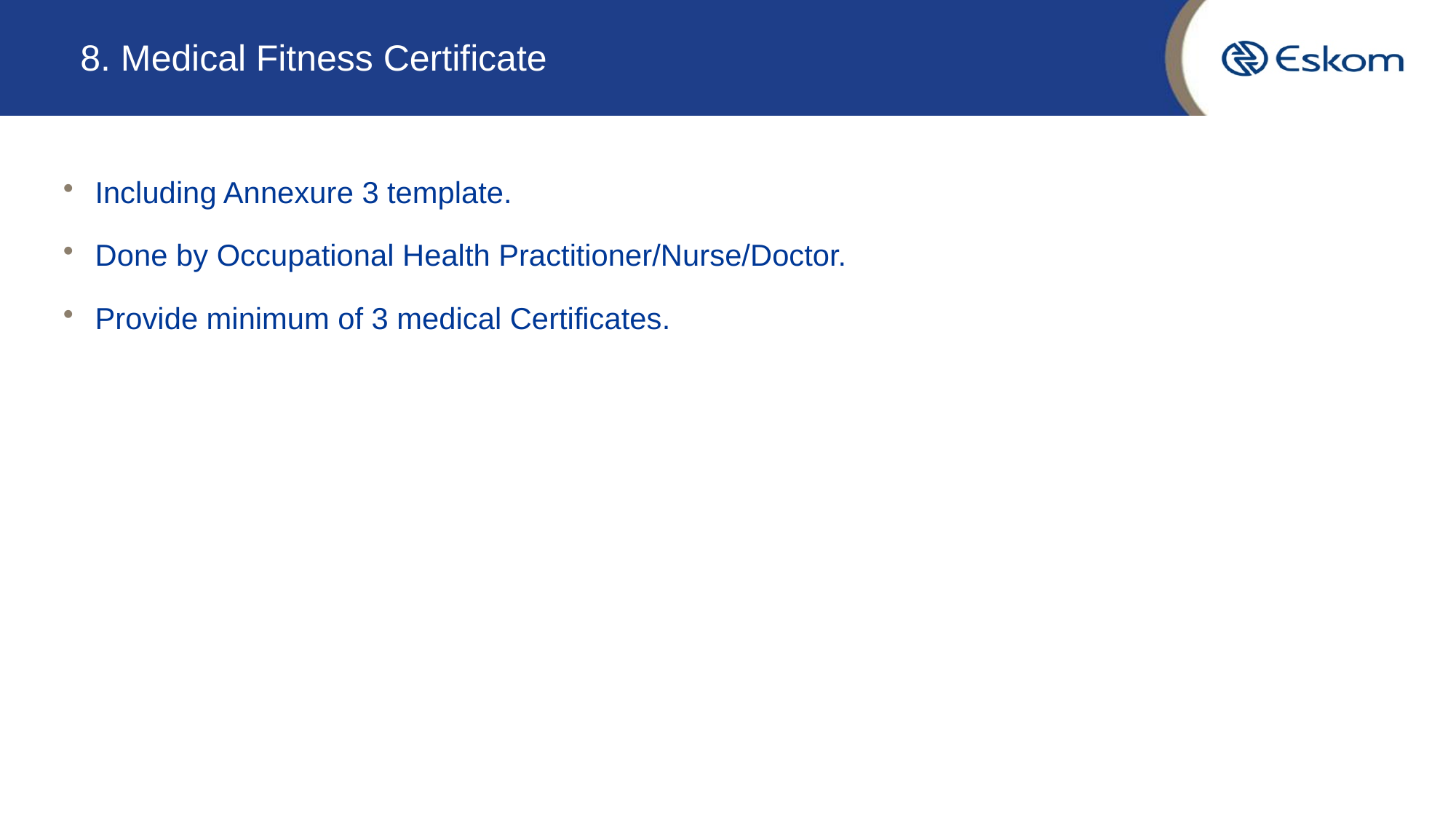

# 8. Medical Fitness Certificate
Including Annexure 3 template.
Done by Occupational Health Practitioner/Nurse/Doctor.
Provide minimum of 3 medical Certificates.